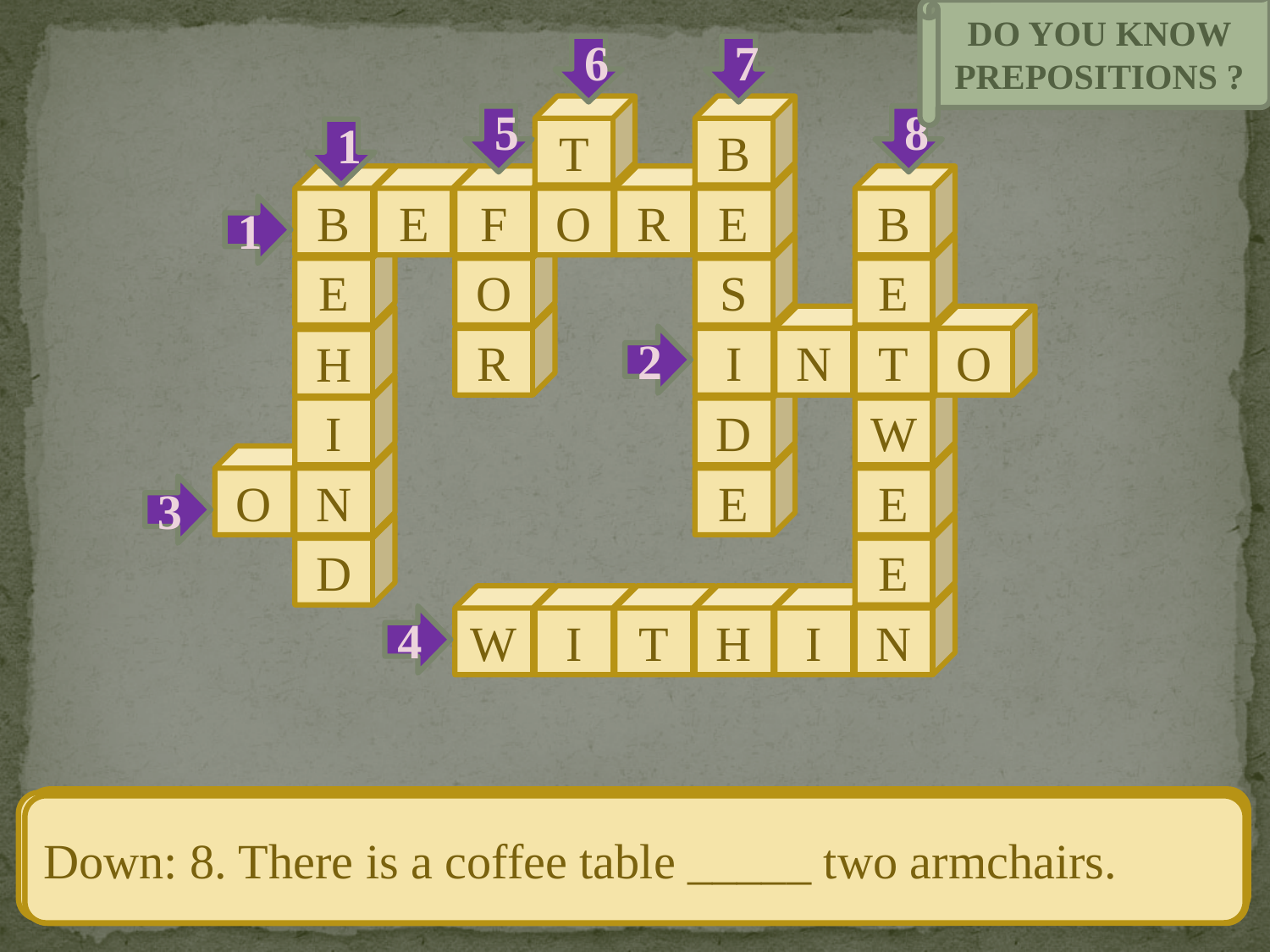

DO YOU KNOW PREPOSITIONS ?
6
7
T
B
5
8
1
B
E
F
O
R
E
B
1
E
O
S
E
R
I
N
T
O
H
2
I
D
W
O
N
E
E
3
D
E
W
I
T
H
I
N
4
Down: 7. Come and sit ________ me.
Across: 2. Can you translate it ______Spanish?
Across: 3. What’s _____ TV today?
Down: 1. Someone’s hiding ______ the curtain.
Across: 4. I’ll be back __________ an hour.
Down: 6. Who does the book belong ____ ?
Across: 1. June comes ___________ July.
Down: 8. There is a coffee table _____ two armchairs.
Down: 5. The doctor gave me some medicine____ my cold.